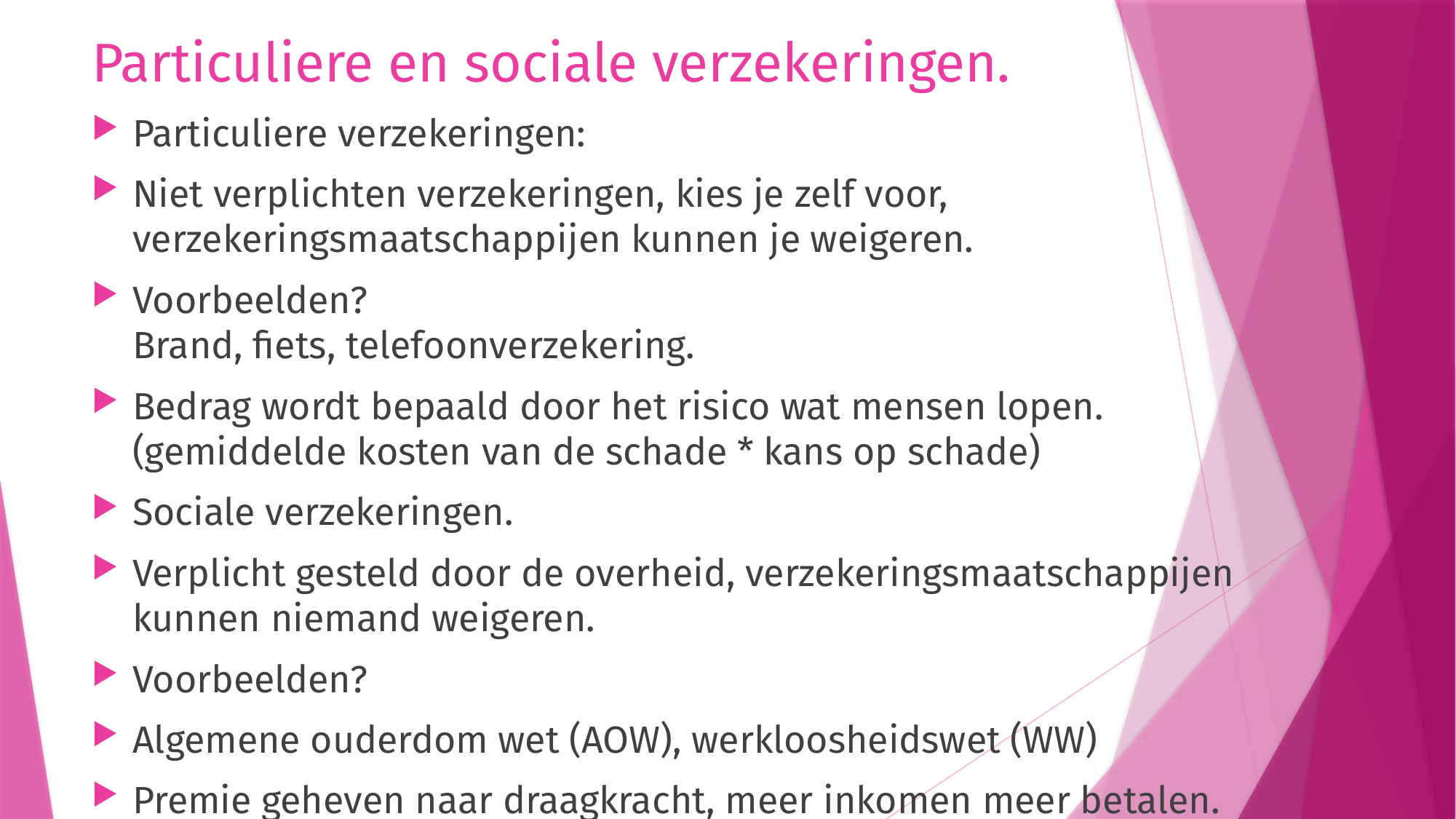

# Particuliere en sociale verzekeringen.
Particuliere verzekeringen:
Niet verplichten verzekeringen, kies je zelf voor, verzekeringsmaatschappijen kunnen je weigeren.
Voorbeelden?
Brand, fiets, telefoonverzekering.
Bedrag wordt bepaald door het risico wat mensen lopen. (gemiddelde kosten van de schade * kans op schade)
Sociale verzekeringen.
Verplicht gesteld door de overheid, verzekeringsmaatschappijen kunnen niemand weigeren.
Voorbeelden?
Algemene ouderdom wet (AOW), werkloosheidswet (WW)
Premie geheven naar draagkracht, meer inkomen meer betalen.